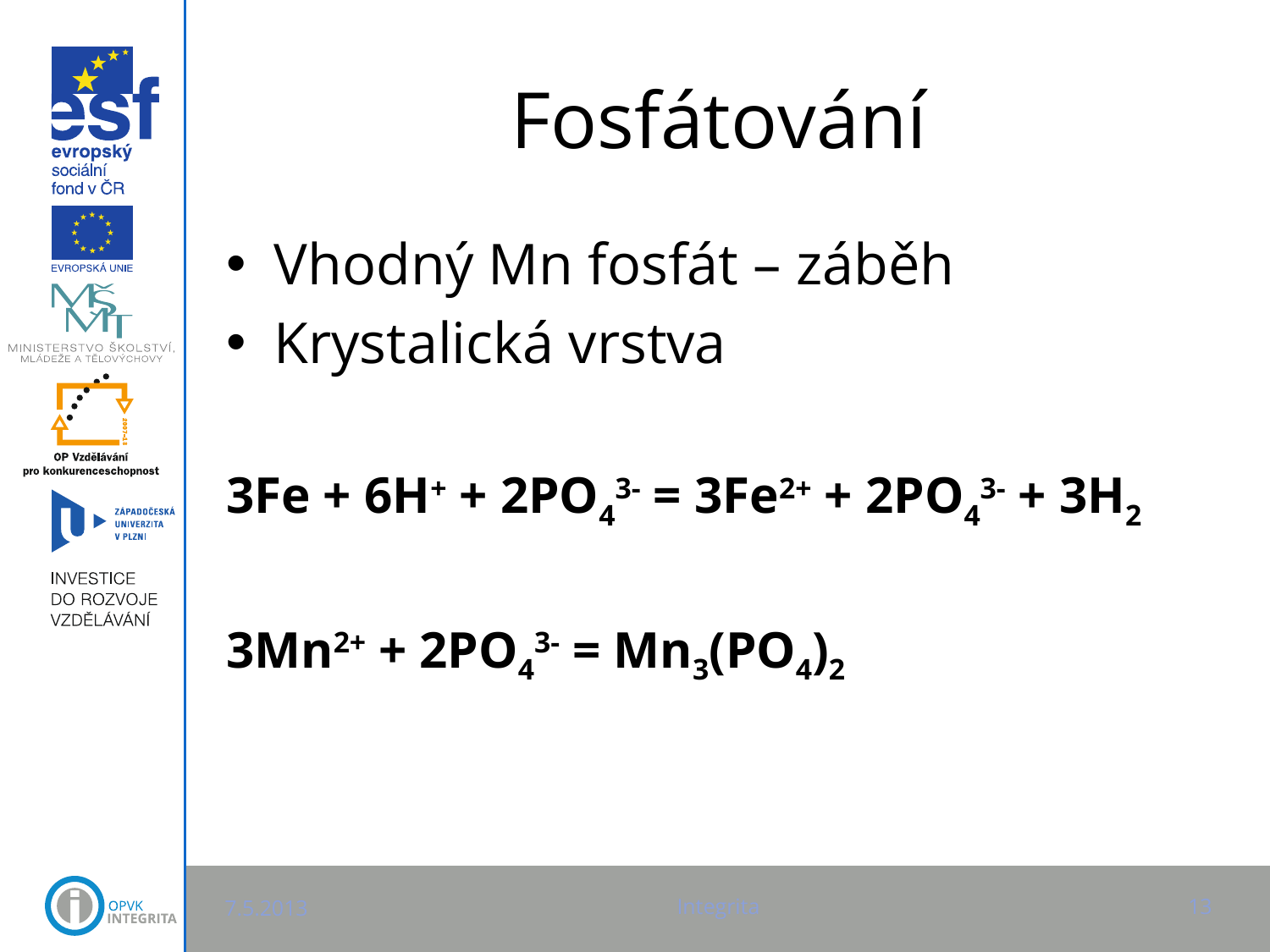

# Fosfátování
Vhodný Mn fosfát – záběh
Krystalická vrstva

3Fe + 6H+ + 2PO43- = 3Fe2+ + 2PO43- + 3H2

3Mn2+ + 2PO43- = Mn3(PO4)2

7.5.2013
Integrita
13